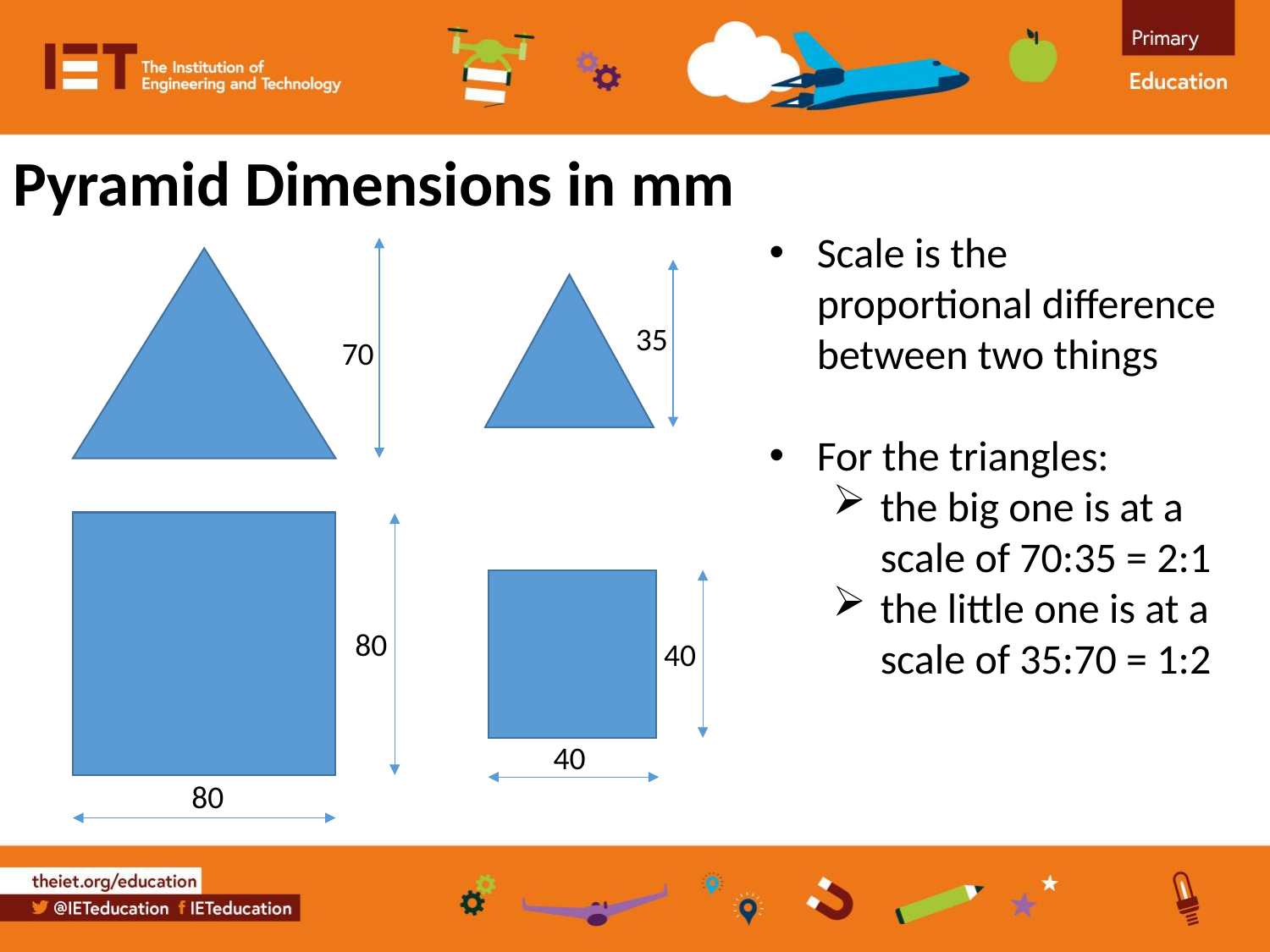

Pyramid Dimensions in mm

Scale is the proportional difference between two things

For the triangles:
the big one is at a scale of 70:35 = 2:1
the little one is at a scale of 35:70 = 1:2

35
70

80
40
40
80